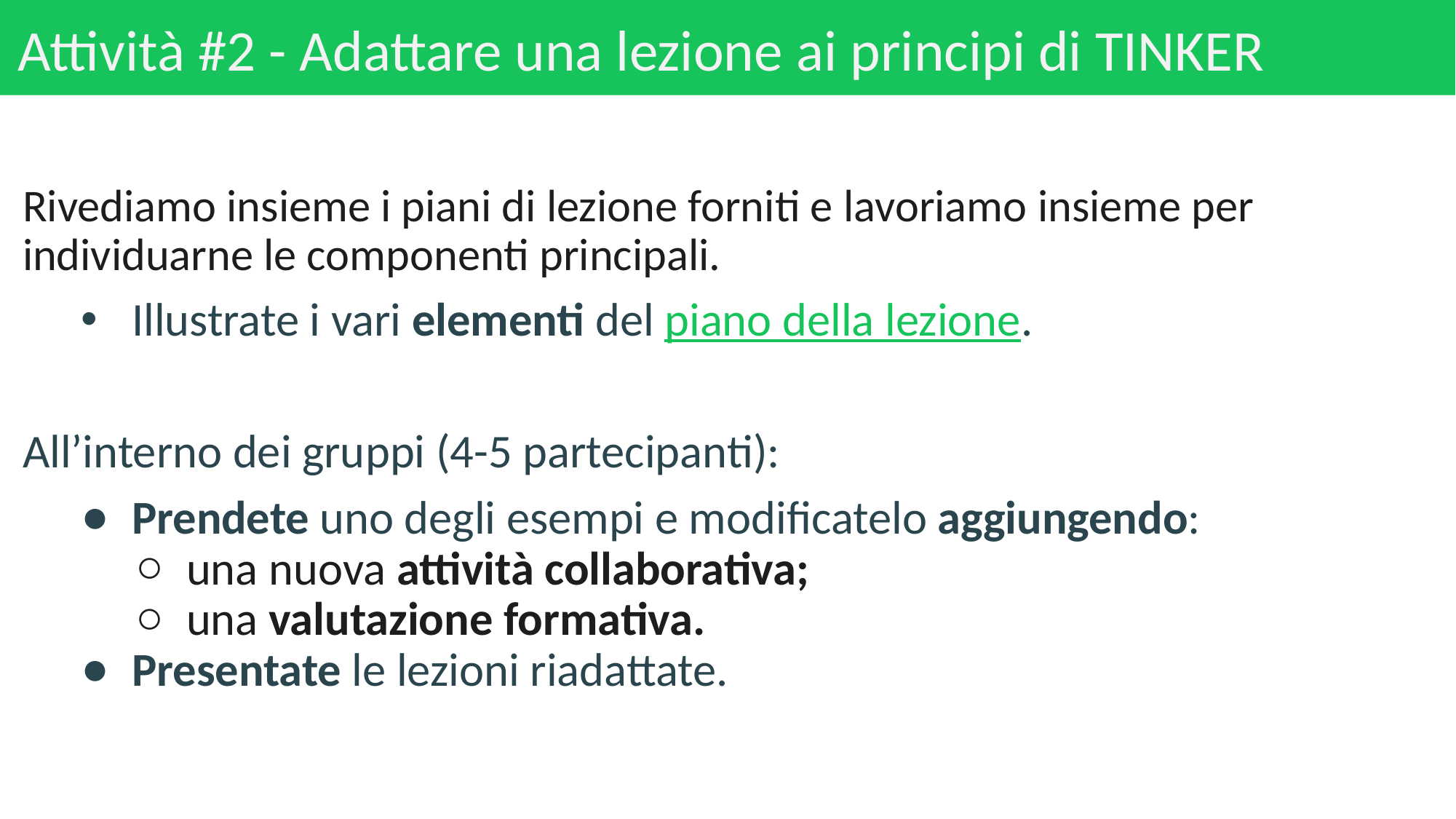

# Attività #2 - Adattare una lezione ai principi di TINKER

Rivediamo insieme i piani di lezione forniti e lavoriamo insieme per individuarne le componenti principali.
Illustrate i vari elementi del piano della lezione.

All’interno dei gruppi (4-5 partecipanti):
Prendete uno degli esempi e modificatelo aggiungendo:
una nuova attività collaborativa;
una valutazione formativa.
Presentate le lezioni riadattate.